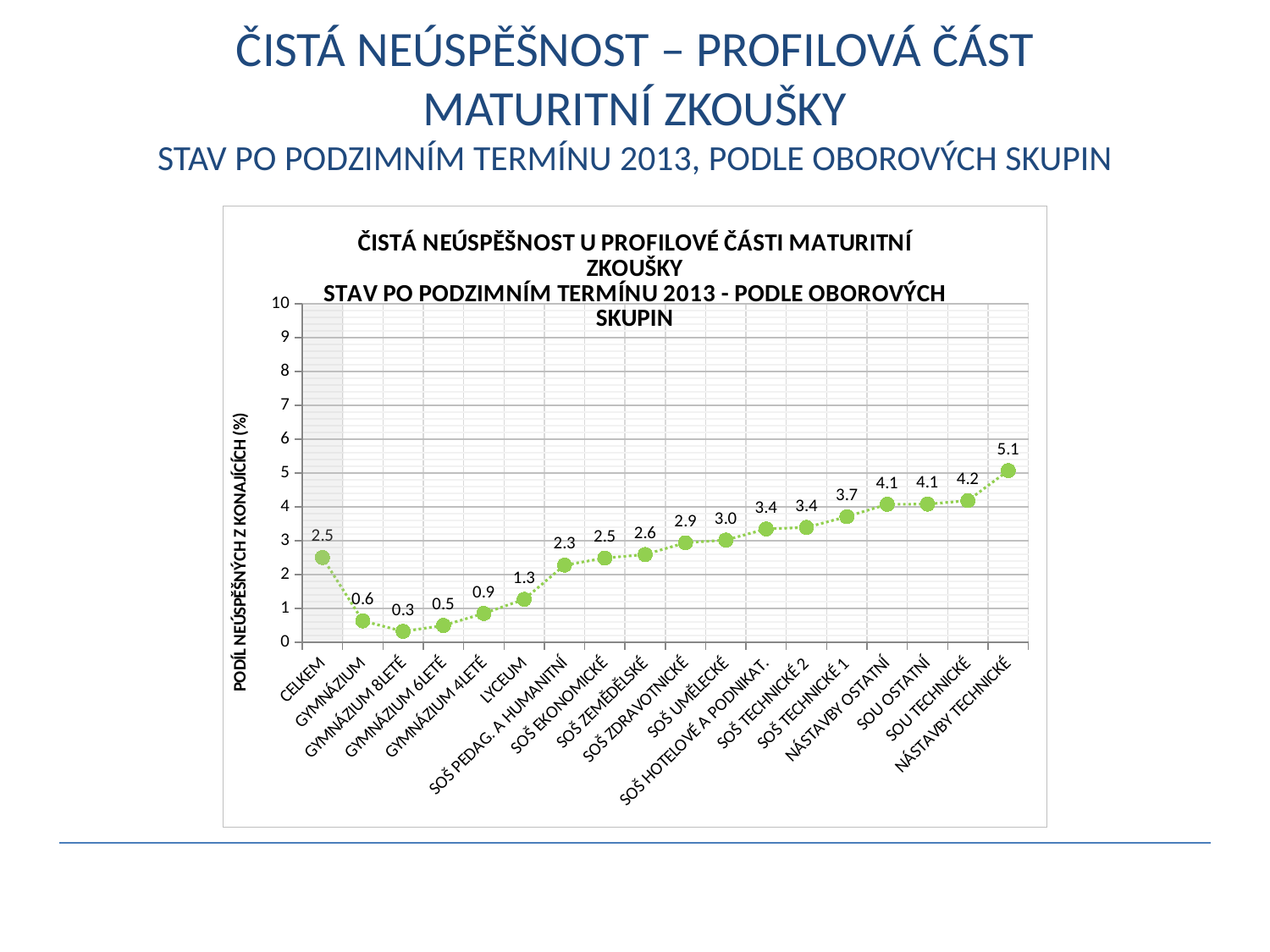

ČISTÁ NEÚSPĚŠNOST – PROFILOVÁ ČÁST MATURITNÍ ZKOUŠKY
STAV PO PODZIMNÍM TERMÍNU 2013, PODLE OBOROVÝCH SKUPIN

### Chart: ČISTÁ NEÚSPĚŠNOST U PROFILOVÉ ČÁSTI MATURITNÍ ZKOUŠKY
STAV PO PODZIMNÍM TERMÍNU 2013 - PODLE OBOROVÝCH SKUPIN

| Category |  |
|---|---|
| CELKEM | 2.5084373649729654 |
| GYMNÁZIUM | 0.6367508497181947 |
| GYMNÁZIUM 8LETÉ | 0.32581151200675756 |
| GYMNÁZIUM 6LETÉ | 0.5007511266900351 |
| GYMNÁZIUM 4LETÉ | 0.8565475731152095 |
| LYCEUM | 1.27316981838607 |
| SOŠ PEDAG. A HUMANITNÍ | 2.282229965156794 |
| SOŠ EKONOMICKÉ | 2.490788504053058 |
| SOŠ ZEMĚDĚLSKÉ | 2.596439169139466 |
| SOŠ ZDRAVOTNICKÉ | 2.9443447037701973 |
| SOŠ UMĚLECKÉ | 3.0221019395579614 |
| SOŠ HOTELOVÉ A PODNIKAT. | 3.3515297702170876 |
| SOŠ TECHNICKÉ 2 | 3.3964095099466274 |
| SOŠ TECHNICKÉ 1 | 3.7143653078280248 |
| NÁSTAVBY OSTATNÍ | 4.080844490216272 |
| SOU OSTATNÍ | 4.085257548845471 |
| SOU TECHNICKÉ | 4.18848167539267 |
| NÁSTAVBY TECHNICKÉ | 5.075845974329055 |